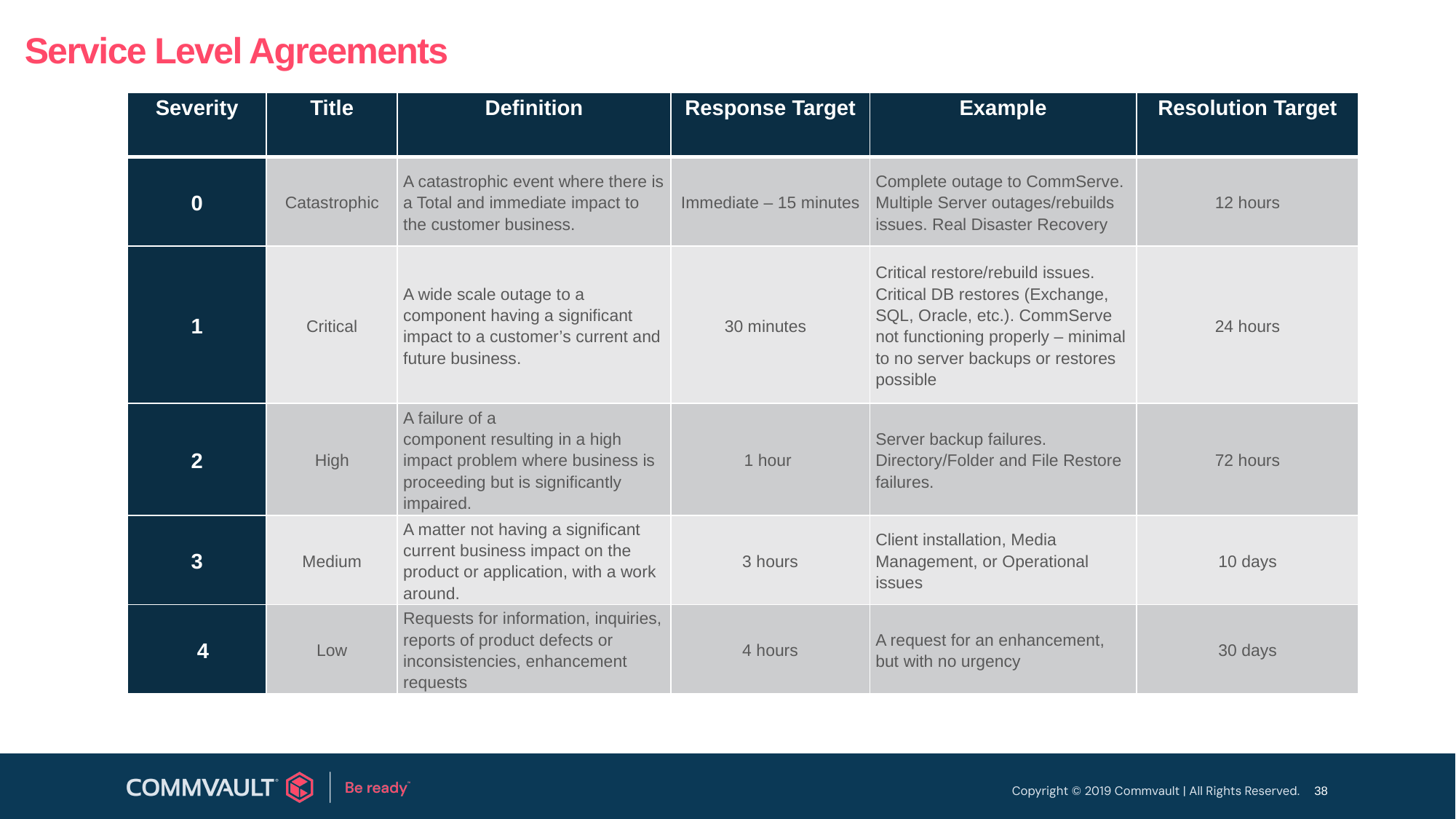

# Service Level Agreements
| Severity | Title | Definition | Response Target | Example | Resolution Target |
| --- | --- | --- | --- | --- | --- |
| 0 | Catastrophic | A catastrophic event where there is a Total and immediate impact to the customer business. | Immediate – 15 minutes | Complete outage to CommServe. Multiple Server outages/rebuilds issues. Real Disaster Recovery | 12 hours |
| 1 | Critical | A wide scale outage to a component having a significant impact to a customer’s current and future business. | 30 minutes | Critical restore/rebuild issues. Critical DB restores (Exchange, SQL, Oracle, etc.). CommServe not functioning properly – minimal to no server backups or restores possible | 24 hours |
| 2 | High | A failure of a component resulting in a high impact problem where business is proceeding but is significantly impaired. | 1 hour | Server backup failures. Directory/Folder and File Restore failures. | 72 hours |
| 3 | Medium | A matter not having a significant current business impact on the product or application, with a work around. | 3 hours | Client installation, Media Management, or Operational issues | 10 days |
| 4 | Low | Requests for information, inquiries, reports of product defects or inconsistencies, enhancement requests | 4 hours | A request for an enhancement, but with no urgency | 30 days |
38